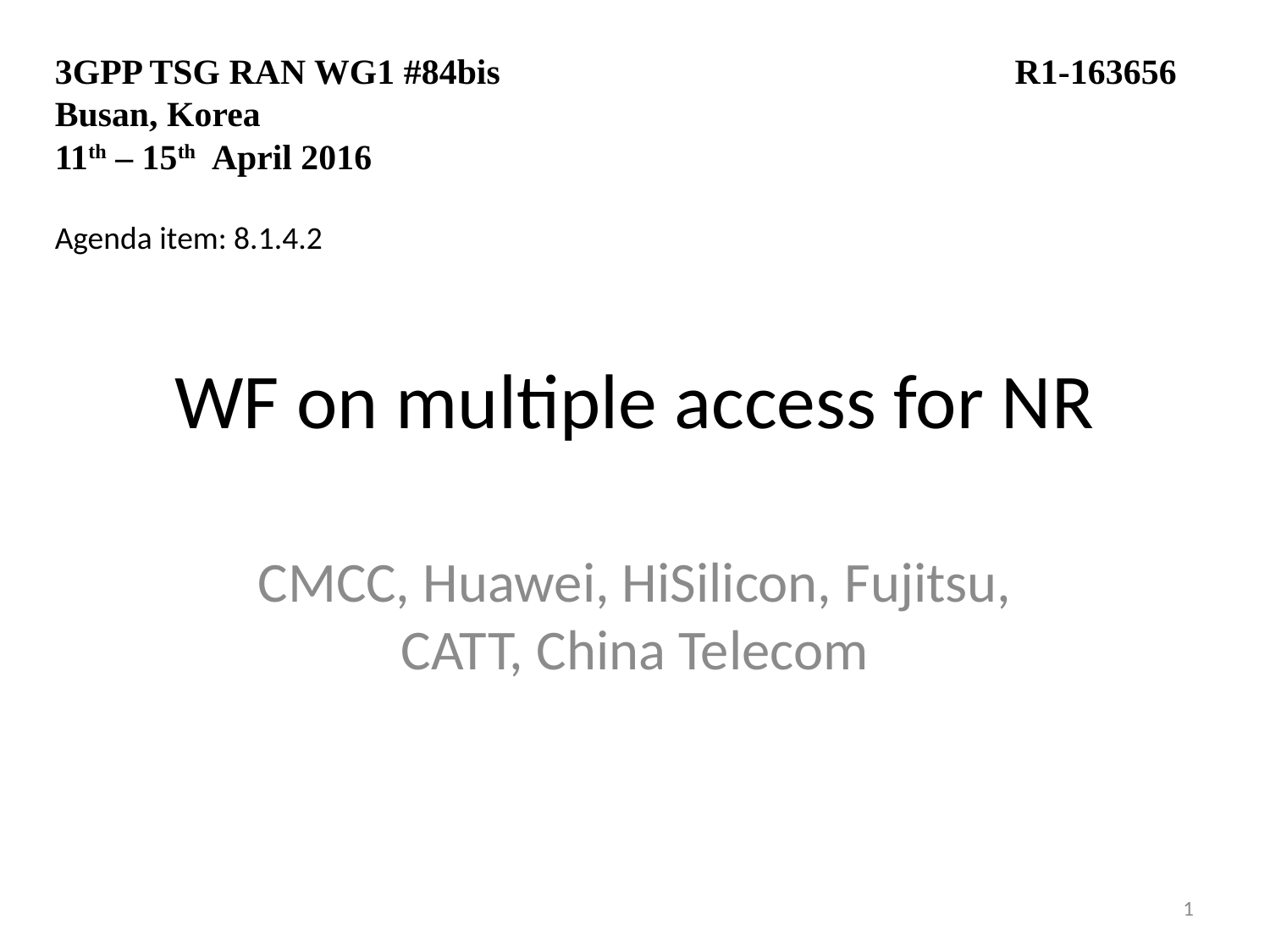

3GPP TSG RAN WG1 #84bis				        R1-163656
Busan, Korea
11th – 15th  April 2016
Agenda item: 8.1.4.2
# WF on multiple access for NR
CMCC, Huawei, HiSilicon, Fujitsu, CATT, China Telecom
1